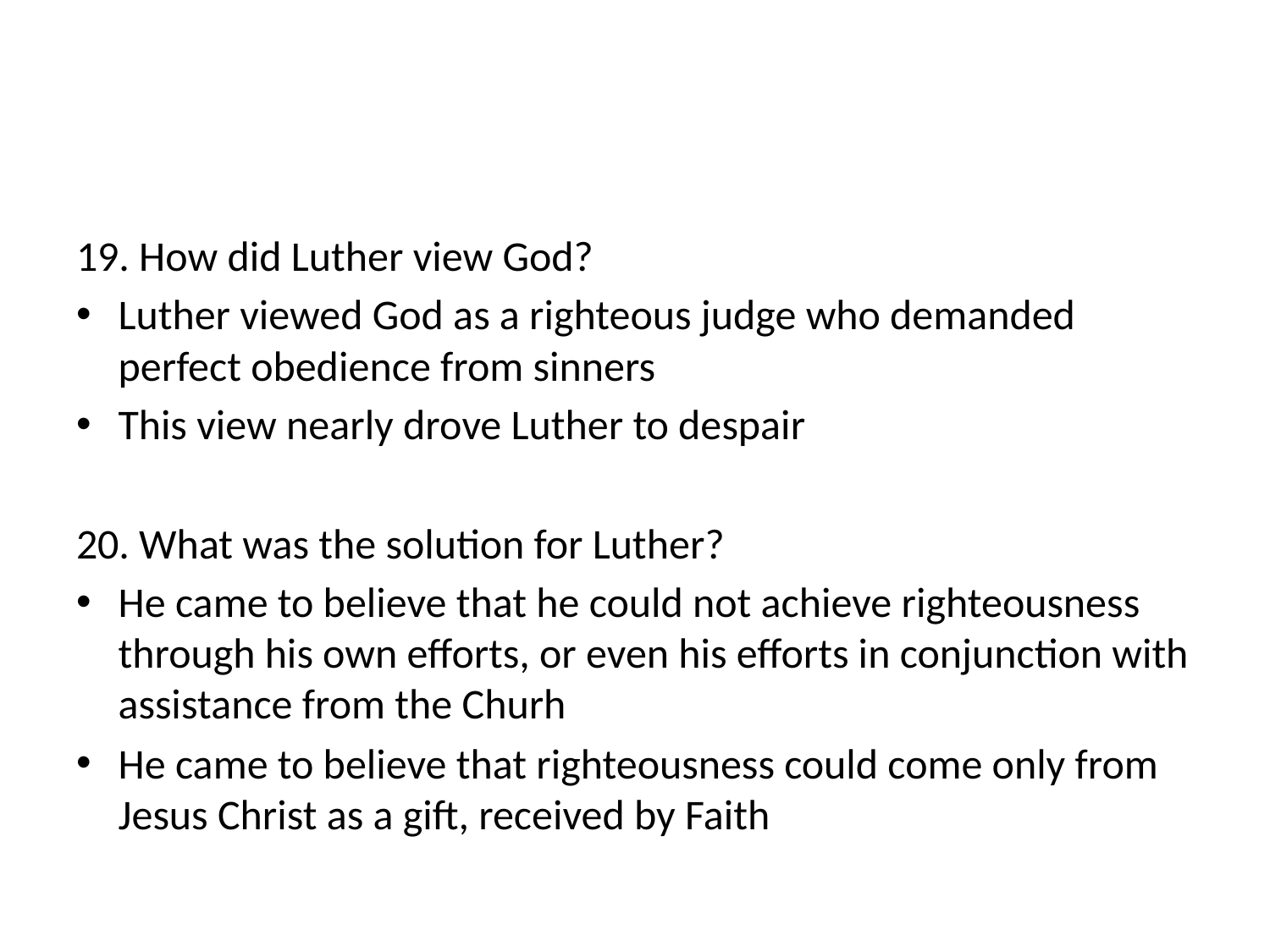

#
19. How did Luther view God?
Luther viewed God as a righteous judge who demanded perfect obedience from sinners
This view nearly drove Luther to despair

20. What was the solution for Luther?
He came to believe that he could not achieve righteousness through his own efforts, or even his efforts in conjunction with assistance from the Churh
He came to believe that righteousness could come only from Jesus Christ as a gift, received by Faith